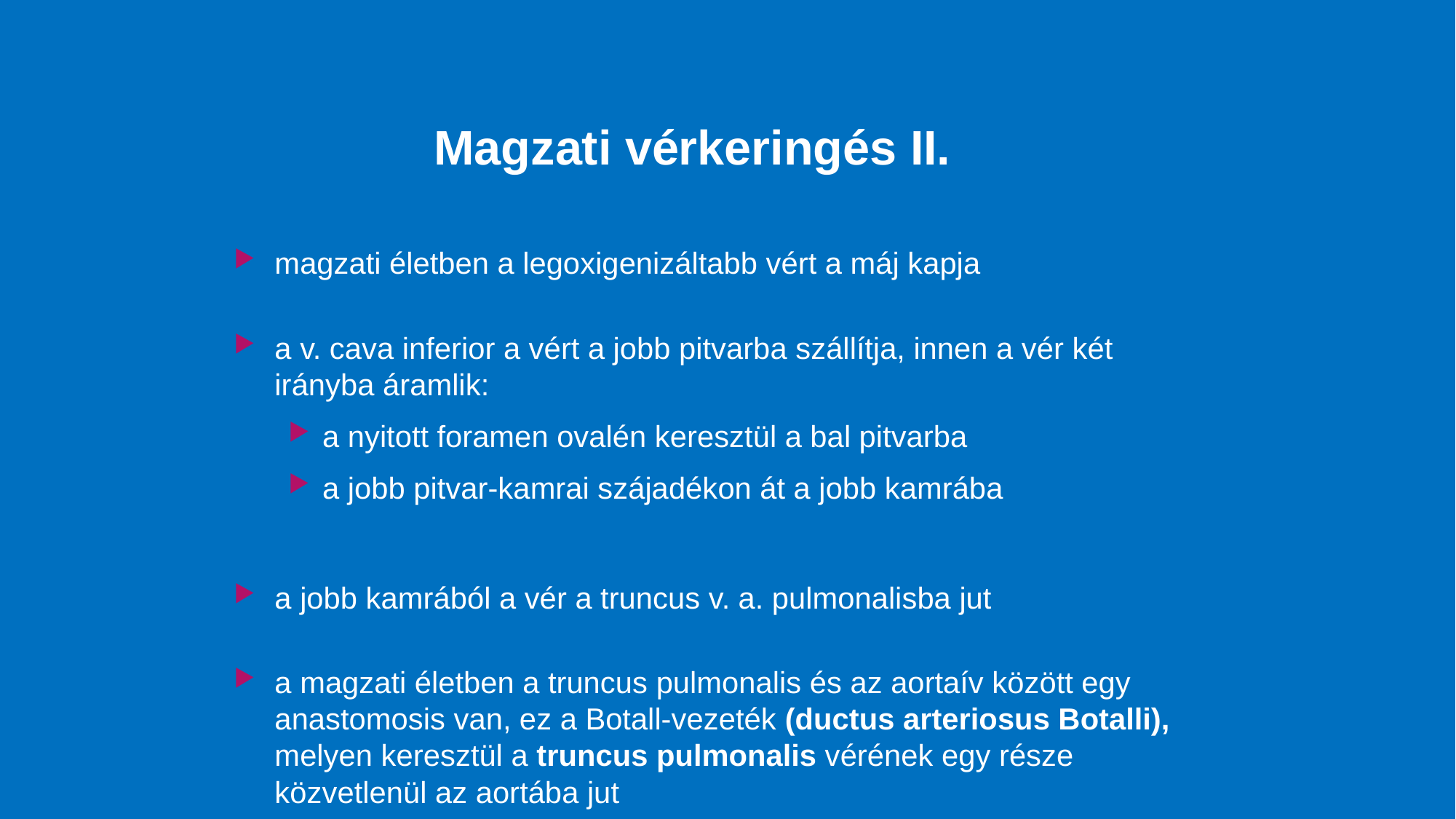

Magzati vérkeringés II.
magzati életben a legoxigenizáltabb vért a máj kapja

a v. cava inferior a vért a jobb pitvarba szállítja, innen a vér két irányba áramlik:
a nyitott foramen ovalén keresztül a bal pitvarba
a jobb pitvar-kamrai szájadékon át a jobb kamrába

a jobb kamrából a vér a truncus v. a. pulmonalisba jut

a magzati életben a truncus pulmonalis és az aortaív között egy anastomosis van, ez a Botall-vezeték (ductus arteriosus Botalli), melyen keresztül a truncus pulmonalis vérének egy része közvetlenül az aortába jut